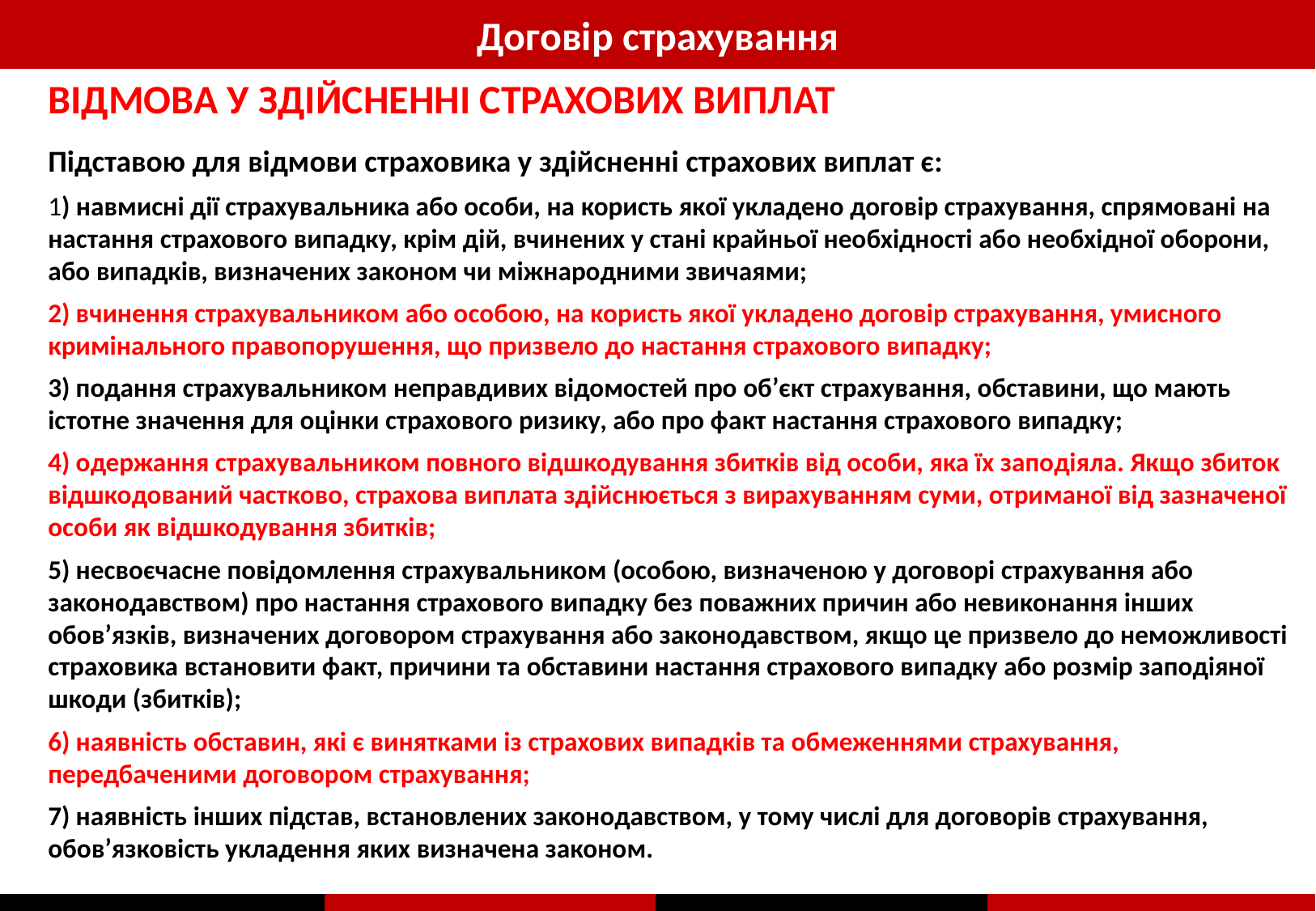

Договір страхування
ВІДМОВА У ЗДІЙСНЕННІ СТРАХОВИХ ВИПЛАТ

Підставою для відмови страховика у здійсненні страхових виплат є:

1) навмисні дії страхувальника або особи, на користь якої укладено договір страхування, спрямовані на настання страхового випадку, крім дій, вчинених у стані крайньої необхідності або необхідної оборони, або випадків, визначених законом чи міжнародними звичаями;

2) вчинення страхувальником або особою, на користь якої укладено договір страхування, умисного кримінального правопорушення, що призвело до настання страхового випадку;

3) подання страхувальником неправдивих відомостей про об’єкт страхування, обставини, що мають істотне значення для оцінки страхового ризику, або про факт настання страхового випадку;

4) одержання страхувальником повного відшкодування збитків від особи, яка їх заподіяла. Якщо збиток відшкодований частково, страхова виплата здійснюється з вирахуванням суми, отриманої від зазначеної особи як відшкодування збитків;

5) несвоєчасне повідомлення страхувальником (особою, визначеною у договорі страхування або законодавством) про настання страхового випадку без поважних причин або невиконання інших обов’язків, визначених договором страхування або законодавством, якщо це призвело до неможливості страховика встановити факт, причини та обставини настання страхового випадку або розмір заподіяної шкоди (збитків);

6) наявність обставин, які є винятками із страхових випадків та обмеженнями страхування, передбаченими договором страхування;

7) наявність інших підстав, встановлених законодавством, у тому числі для договорів страхування, обов’язковість укладення яких визначена законом.